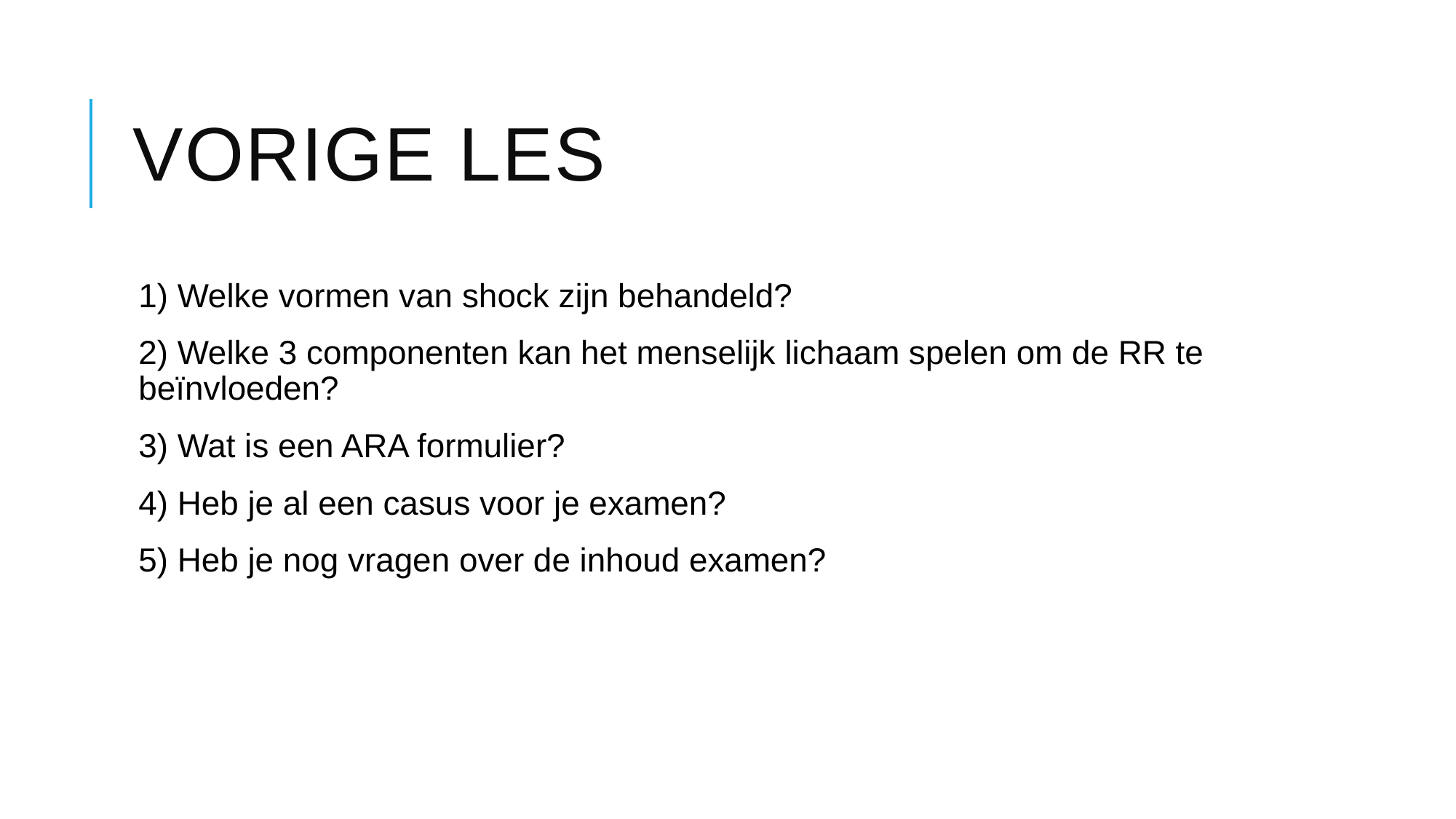

# Vorige les
1) Welke vormen van shock zijn behandeld?
2) Welke 3 componenten kan het menselijk lichaam spelen om de RR te beïnvloeden?
3) Wat is een ARA formulier?
4) Heb je al een casus voor je examen?
5) Heb je nog vragen over de inhoud examen?